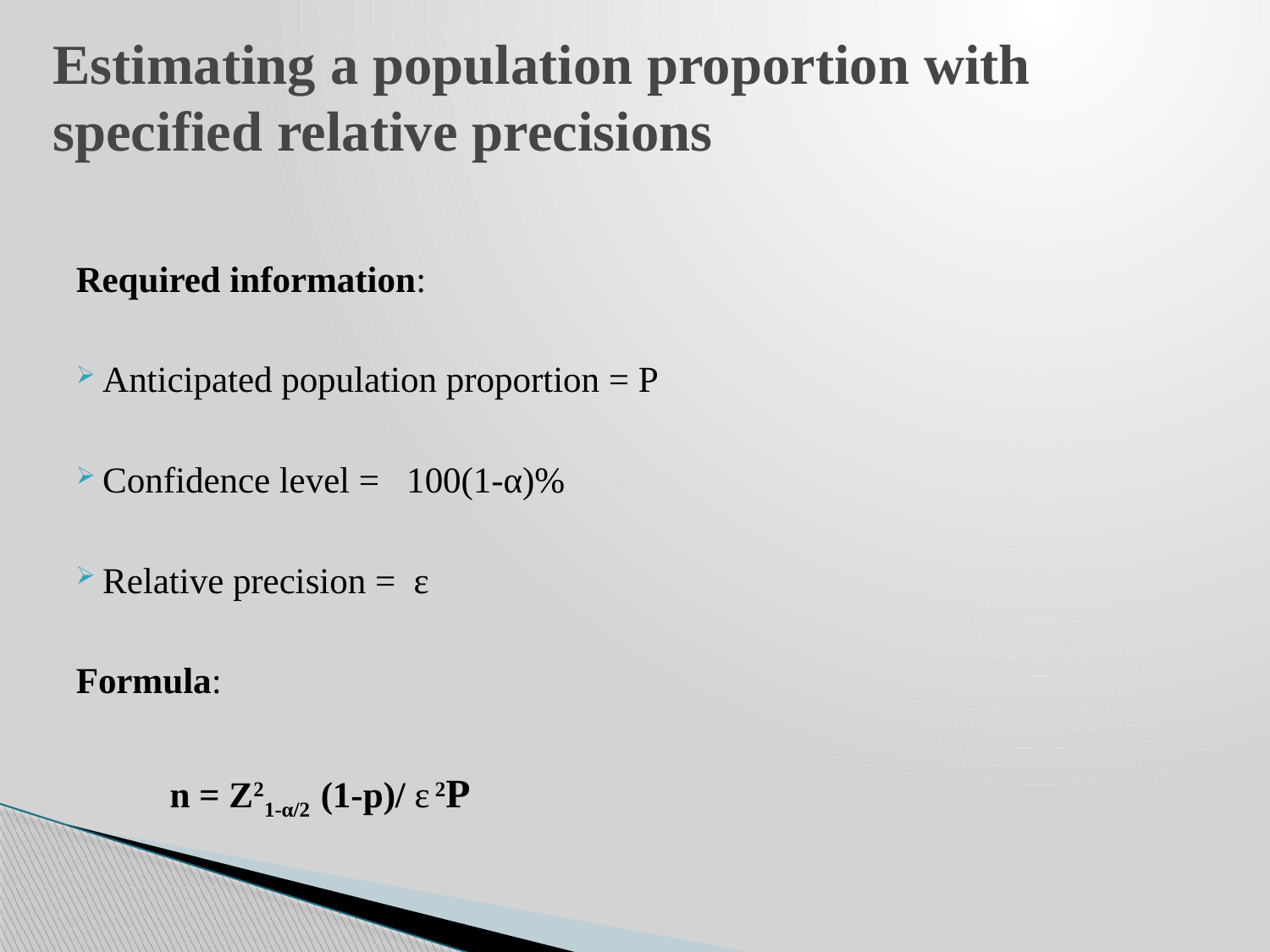

# Estimating a population proportion with specified relative precisions
Required information:
Anticipated population proportion = P
Confidence level =   100(1-α)%
Relative precision =  ε
Formula:
	n = Z21-α/2  (1-p)/ ε 2P